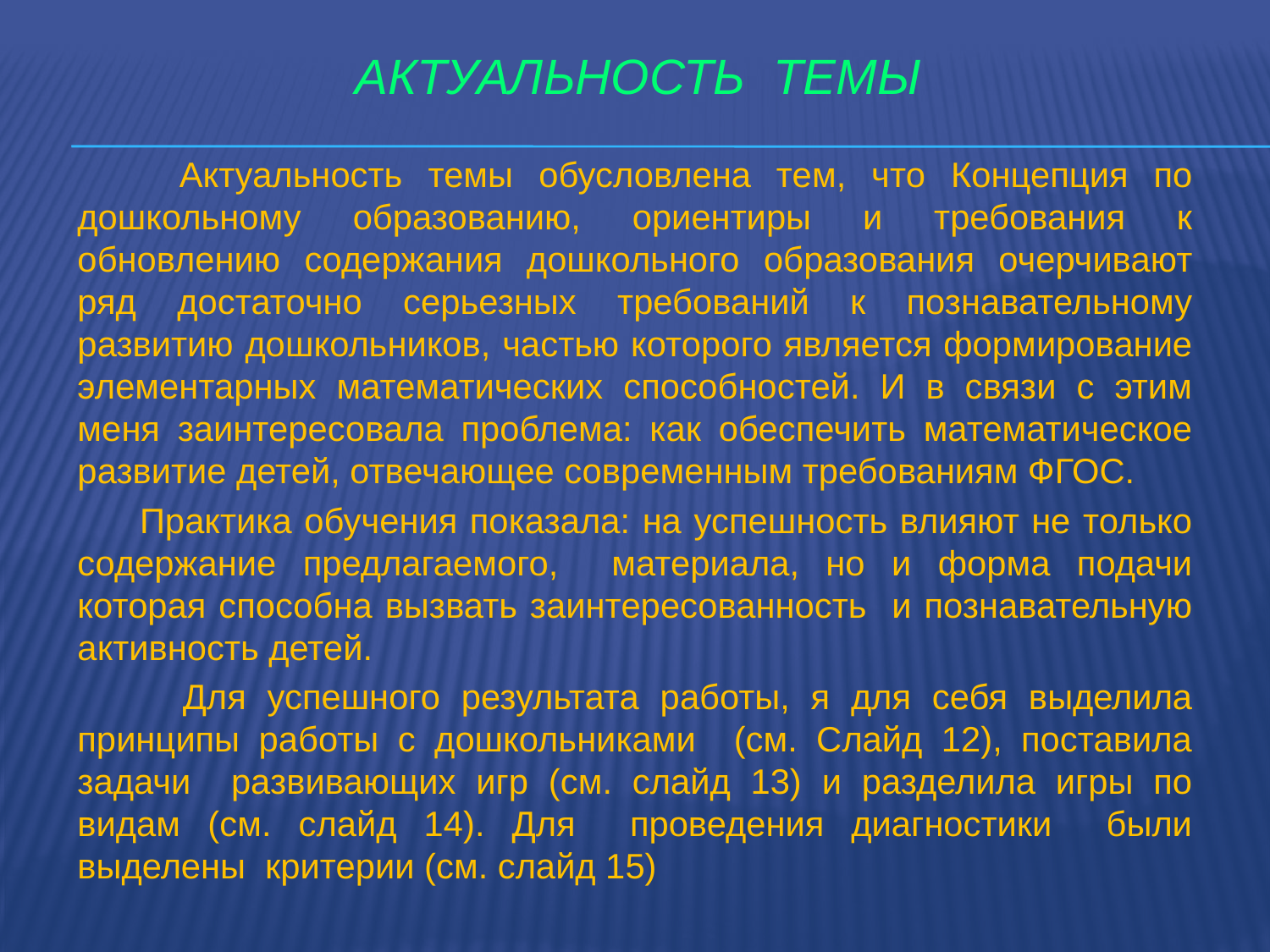

# Актуальность  темы
    Актуальность темы обусловлена тем, что Концепция по дошкольному образованию, ориентиры и требования к обновлению содержания дошкольного образования очерчивают ряд достаточно серьезных требований к познавательному развитию дошкольников, частью которого является формирование элементарных математических способностей. И в связи с этим меня заинтересовала проблема: как обеспечить математическое развитие детей, отвечающее современным требованиям ФГОС.
     Практика обучения показала: на успешность влияют не только содержание предлагаемого,  материала, но и форма подачи которая способна вызвать заинтересованность  и познавательную активность детей.
     Для успешного результата работы, я для себя выделила принципы работы с дошкольниками  (см. Слайд 12), поставила задачи  развивающих игр (см. слайд 13) и разделила игры по видам (см. слайд 14). Для  проведения диагностики  были выделены  критерии (см. слайд 15)